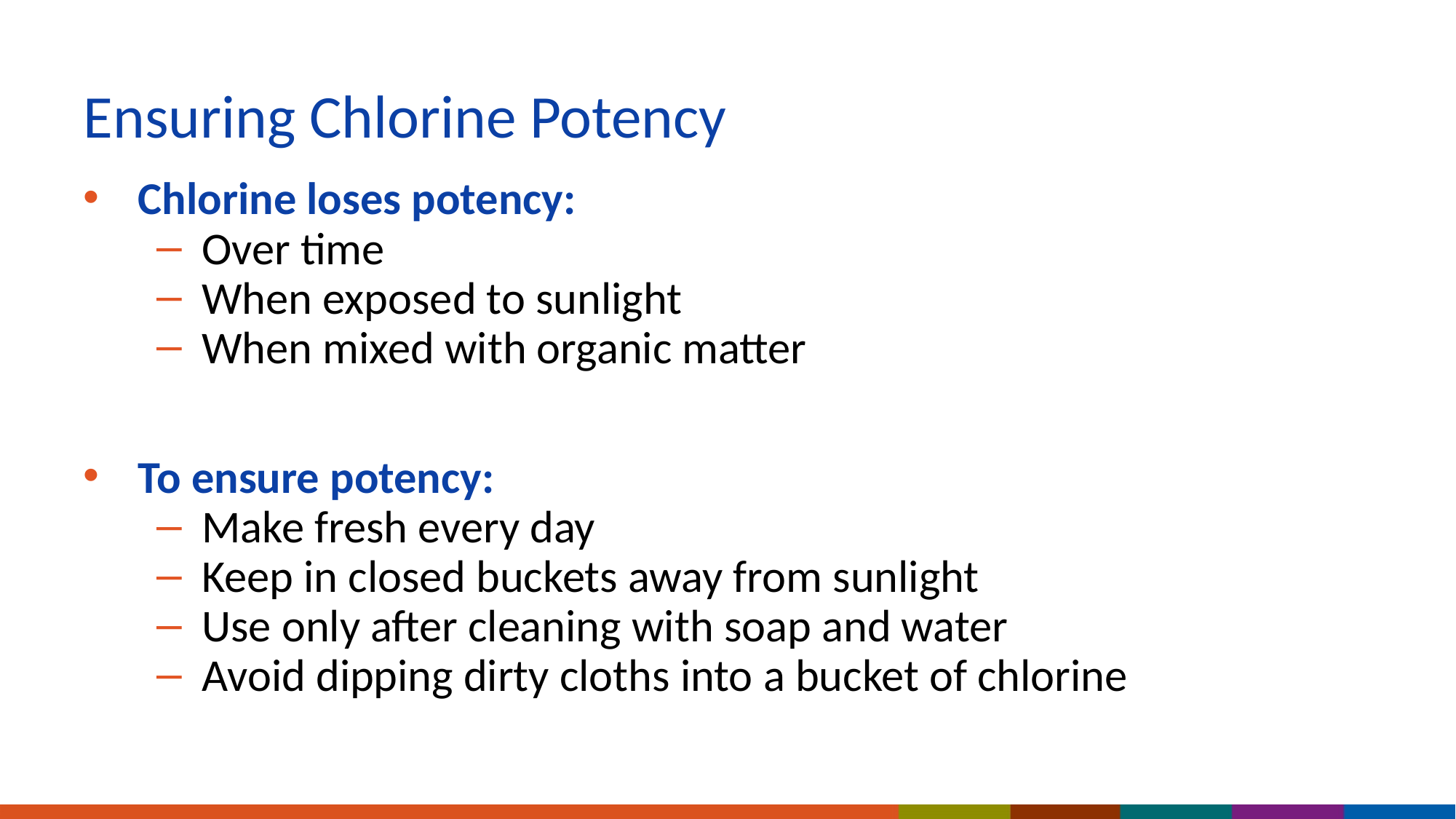

# Ensuring Chlorine Potency
Chlorine loses potency:
Over time
When exposed to sunlight
When mixed with organic matter

To ensure potency:
Make fresh every day
Keep in closed buckets away from sunlight
Use only after cleaning with soap and water
Avoid dipping dirty cloths into a bucket of chlorine